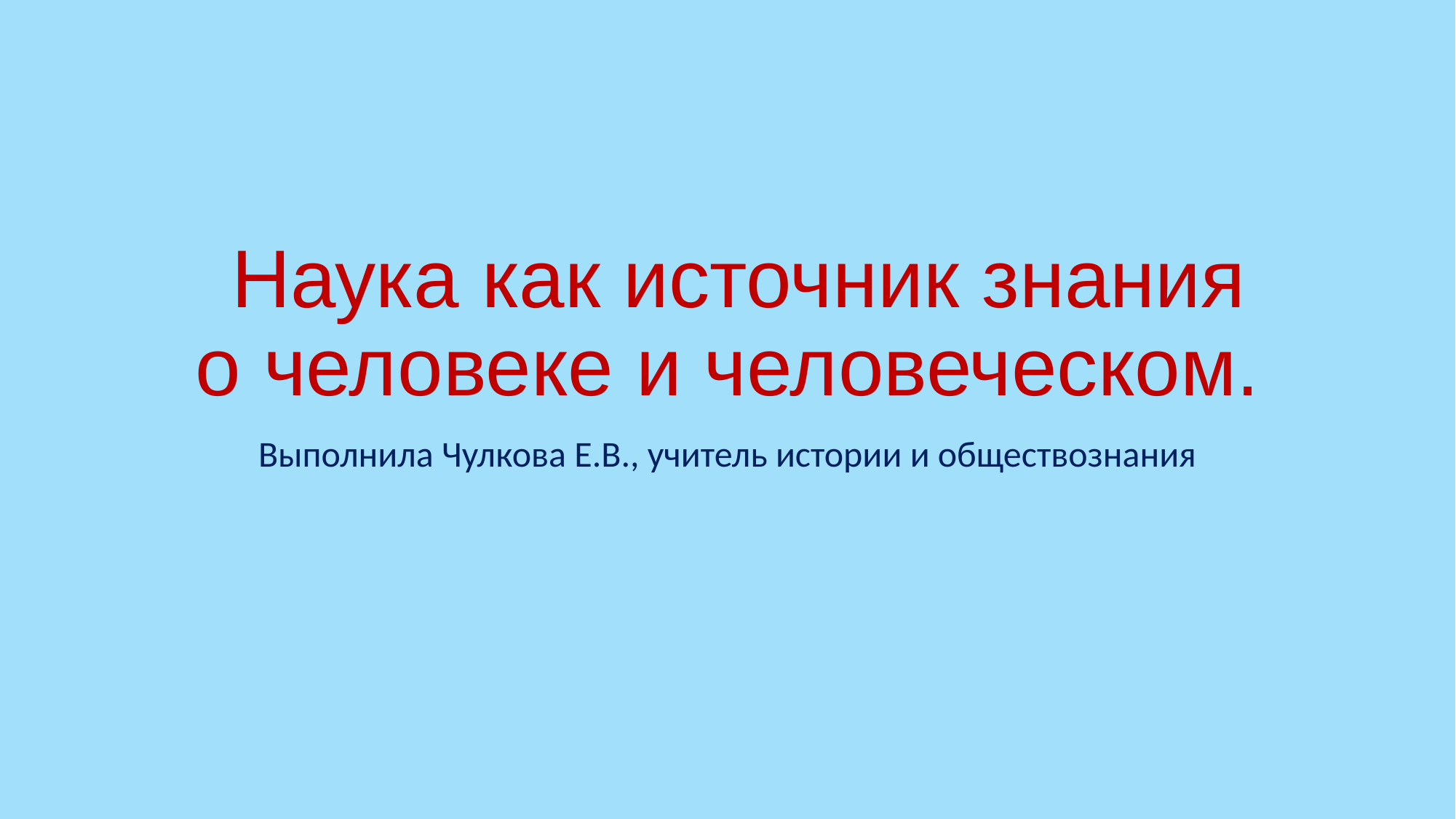

# Наука как источник знания о человеке и человеческом.
Выполнила Чулкова Е.В., учитель истории и обществознания